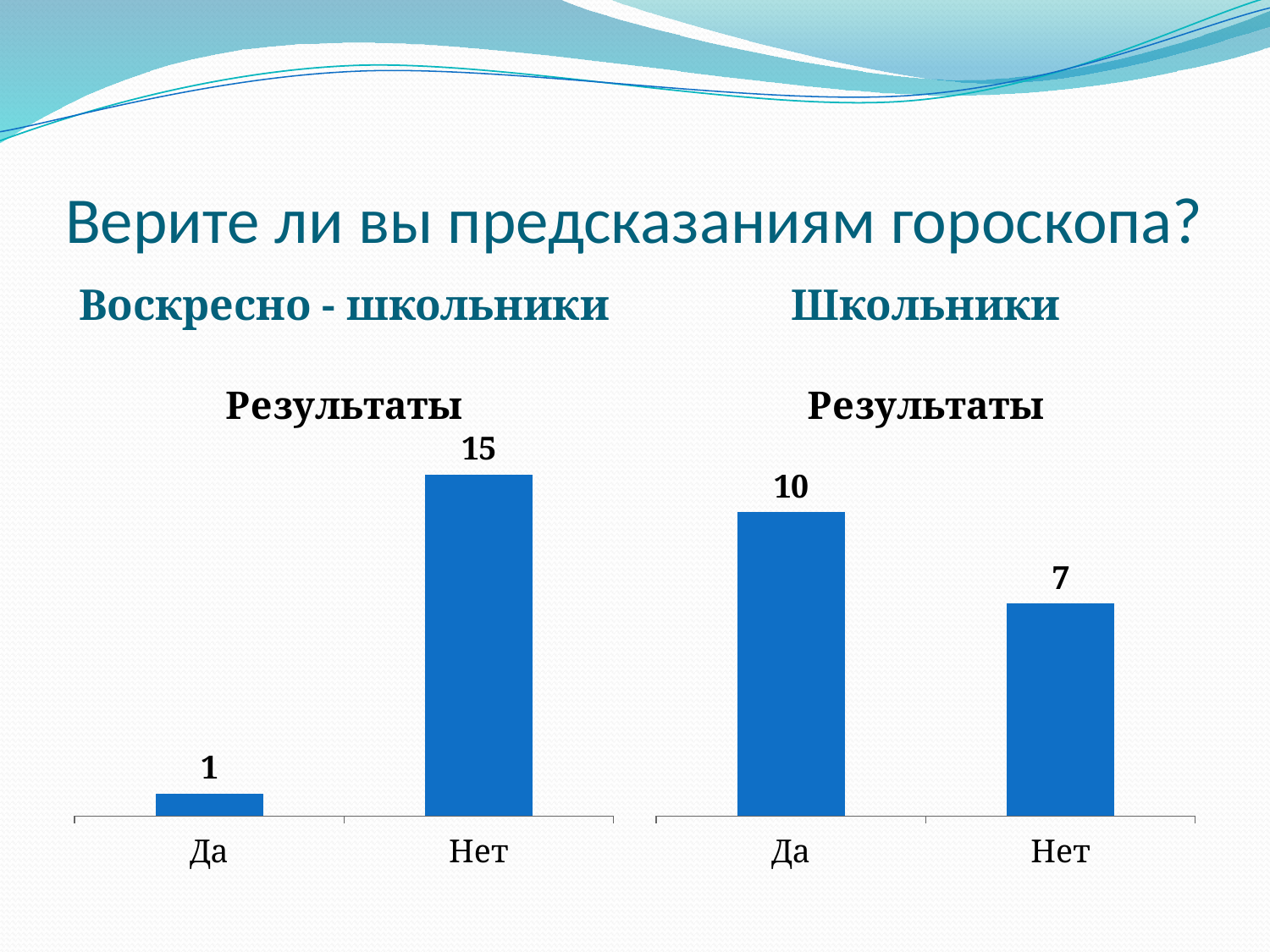

# Верите ли вы предсказаниям гороскопа?
Воскресно - школьники
Школьники

### Chart:

| Category | Результаты |
|---|---|
| Да | 1.0 |
| Нет | 15.0 |

### Chart:

| Category | Результаты |
|---|---|
| Да | 10.0 |
| Нет | 7.0 |